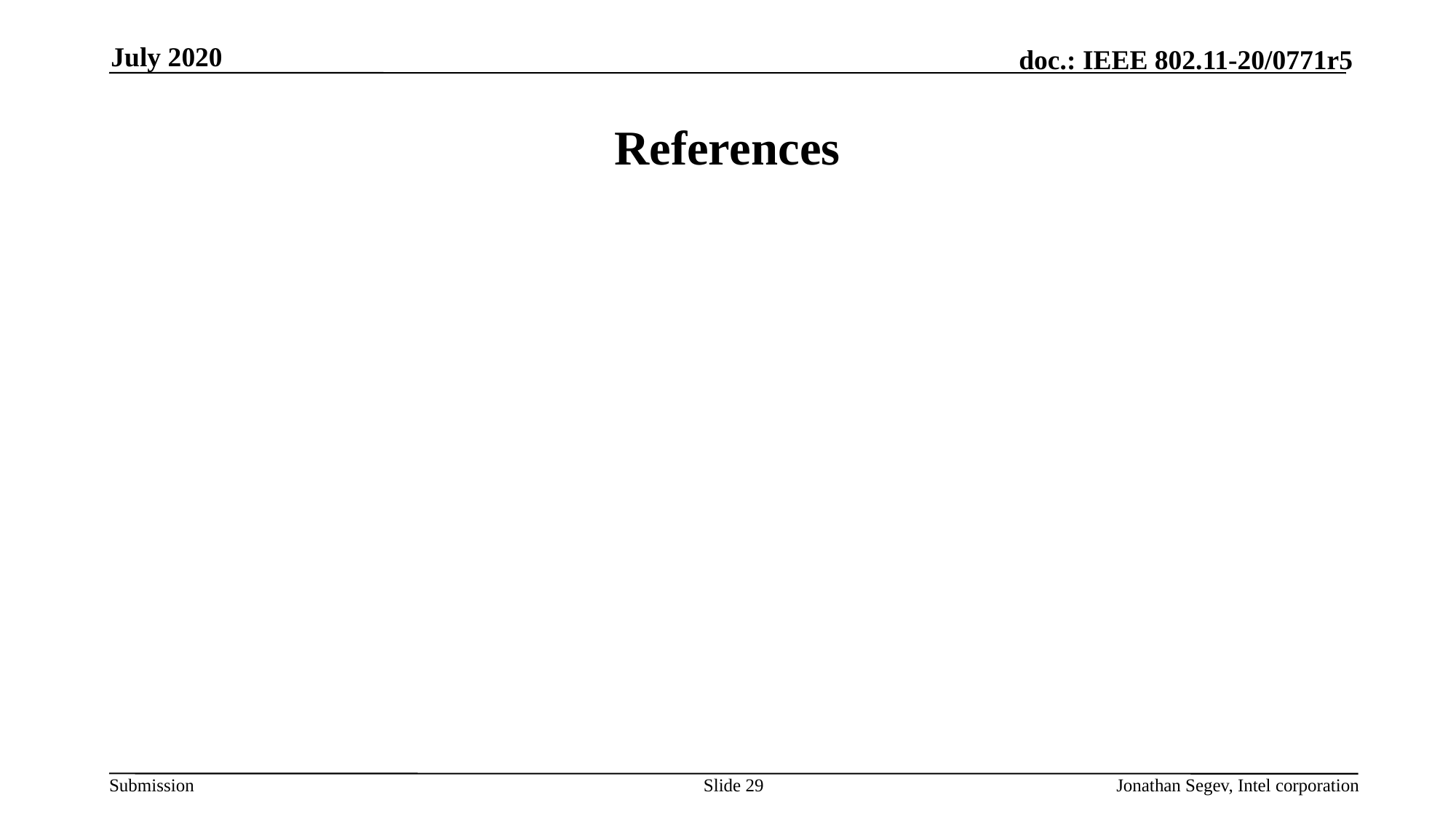

July 2020
# References

Slide 29
Jonathan Segev, Intel corporation